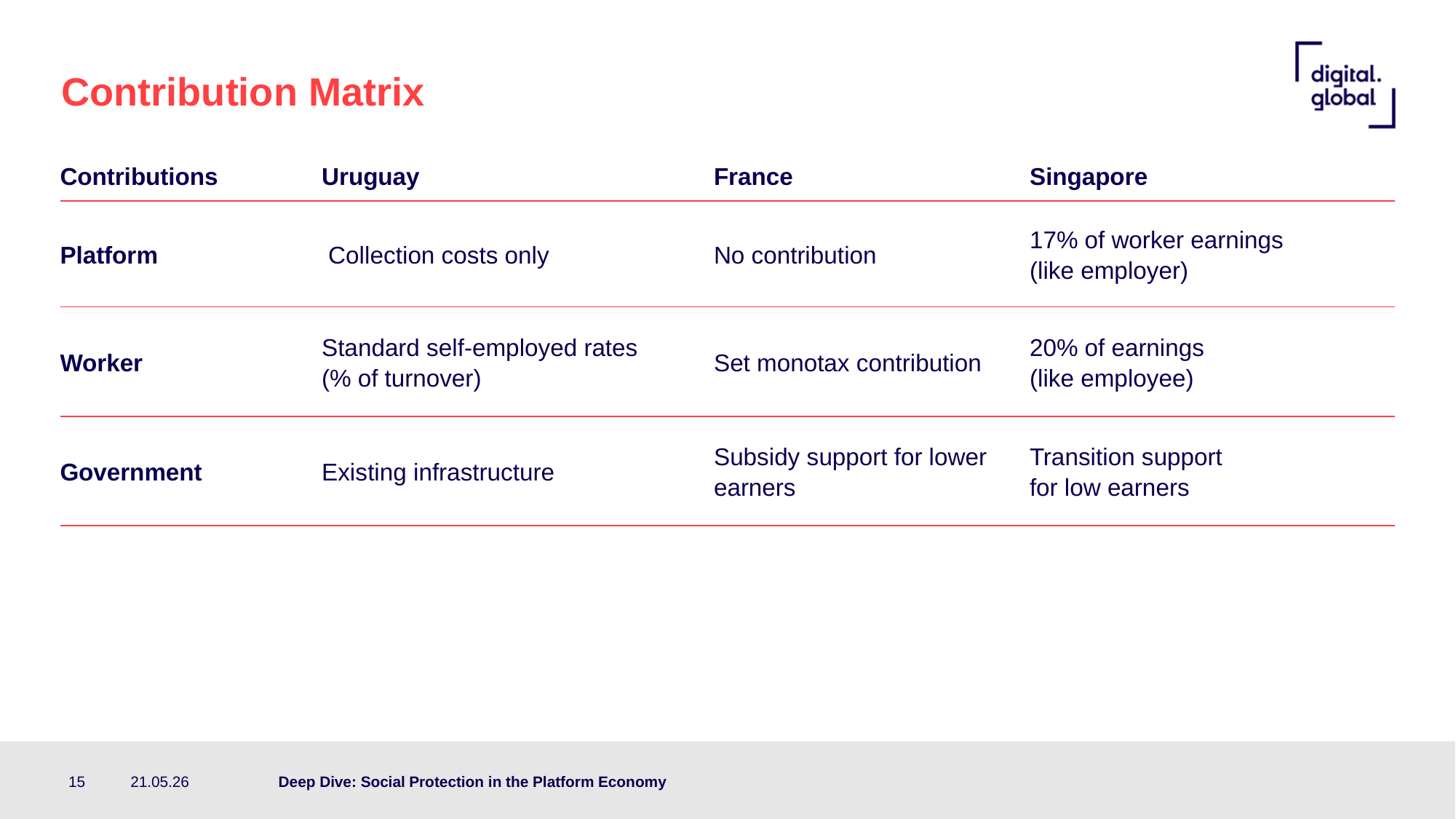

# Contribution Matrix
| Contributions | Uruguay | France | Singapore |
| --- | --- | --- | --- |
| Platform | Collection costs only | No contribution | 17% of worker earnings (like employer) |
| Worker | Standard self-employed rates (% of turnover) | Set monotax contribution | 20% of earnings (like employee) |
| Government | Existing infrastructure | Subsidy support for lower earners | Transition support for low earners |
|  |  |  |  |

15
21.05.26
 Deep Dive: Social Protection in the Platform Economy